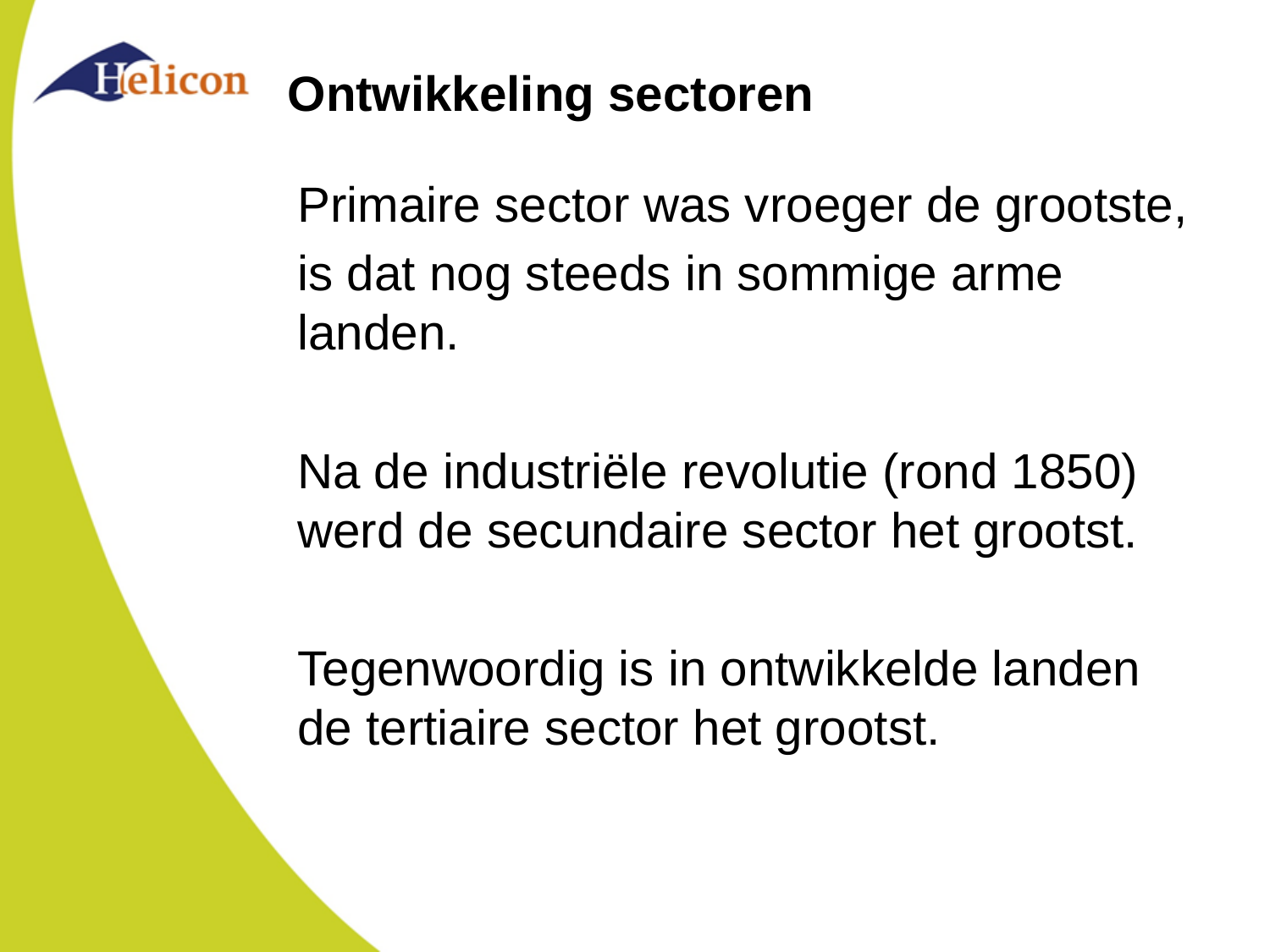

# Ontwikkeling sectoren
Primaire sector was vroeger de grootste,
is dat nog steeds in sommige arme landen.

Na de industriële revolutie (rond 1850) werd de secundaire sector het grootst.

Tegenwoordig is in ontwikkelde landen de tertiaire sector het grootst.